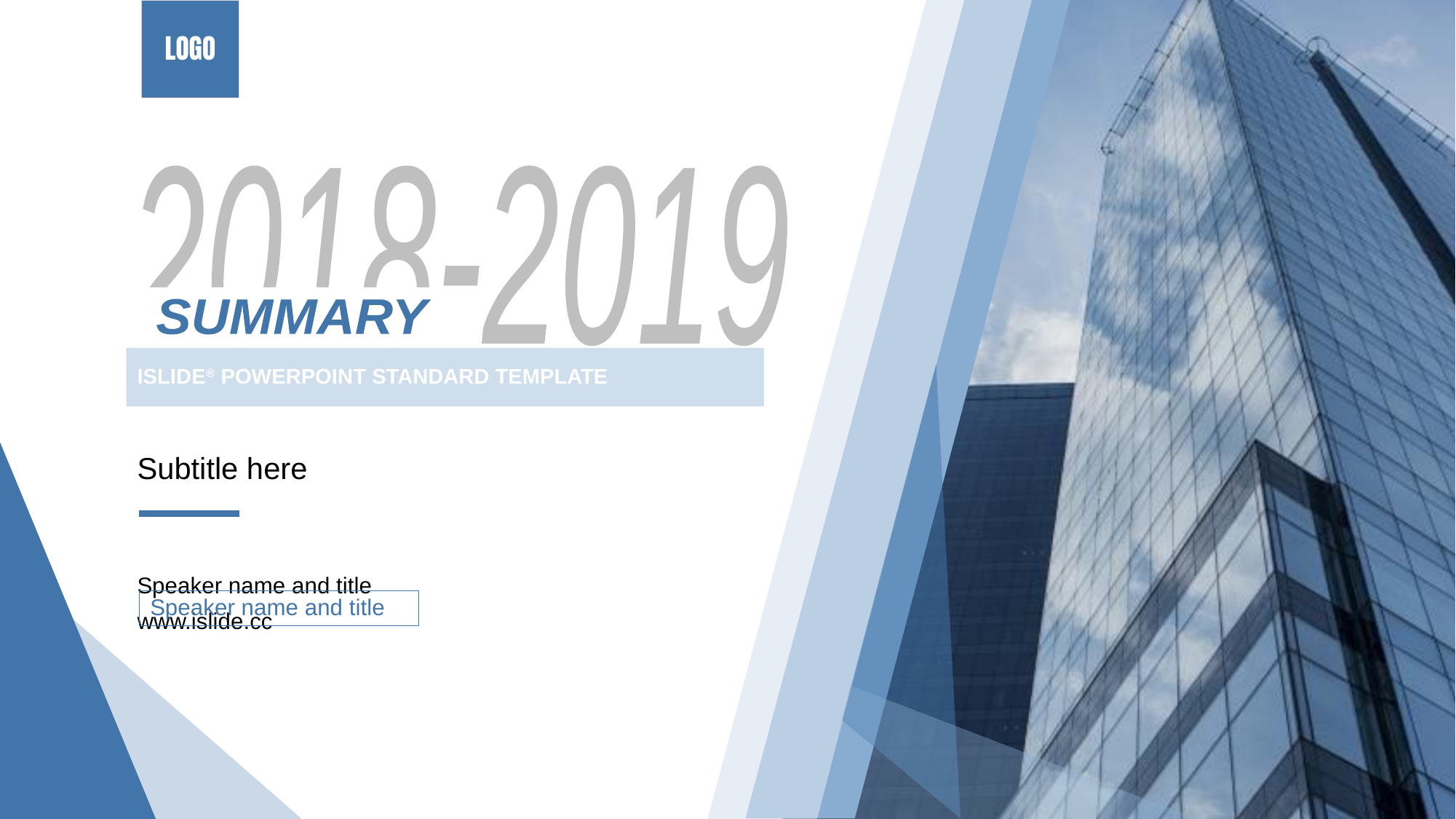

LOGO
2018-2019

SUMMARY
# ISLIDE® POWERPOINT STANDARD TEMPLATE
Subtitle here
Speaker name and title
Speaker name and title
www.islide.cc